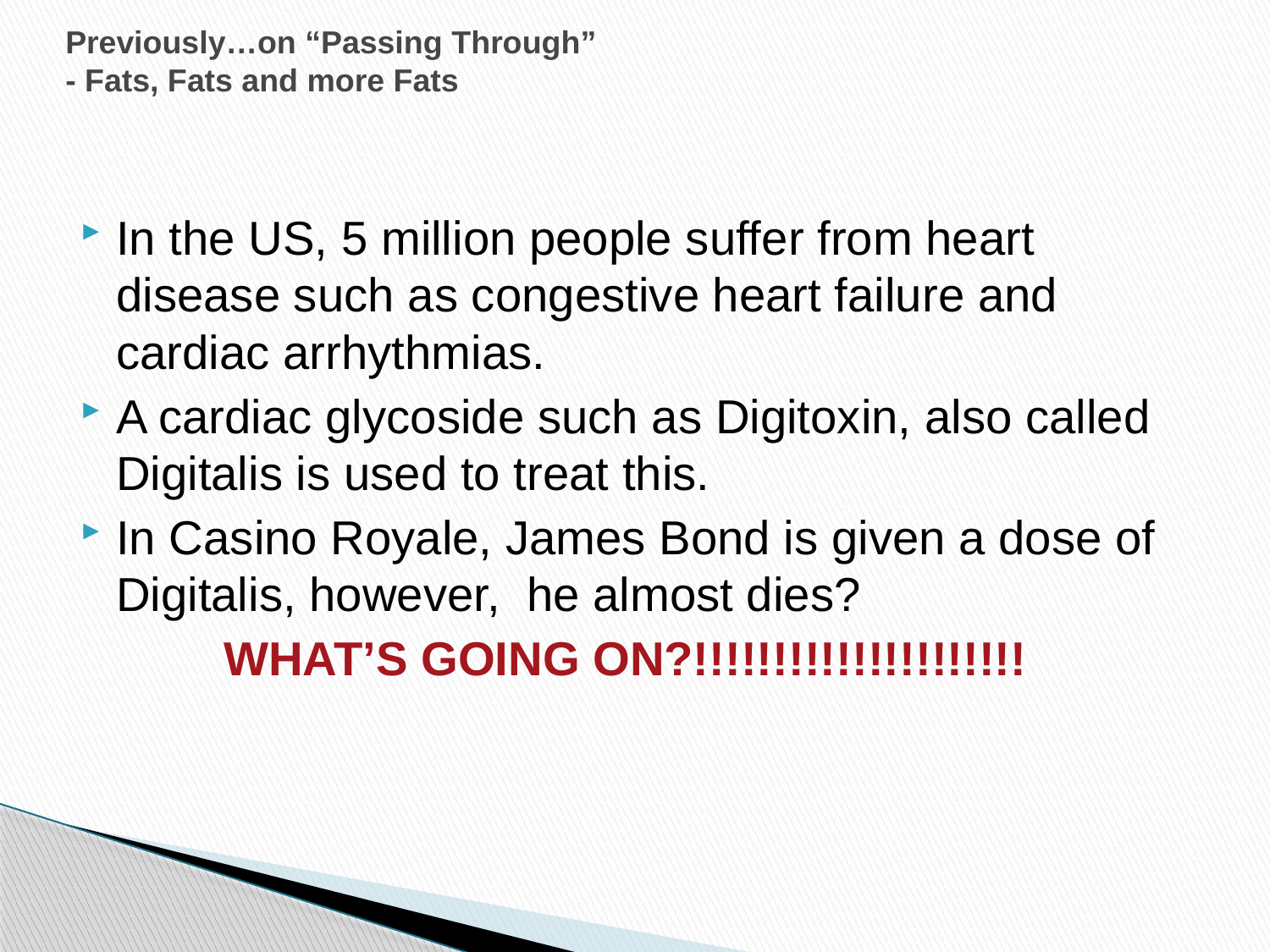

# Previously…on “Passing Through” - Fats, Fats and more Fats
In the US, 5 million people suffer from heart disease such as congestive heart failure and cardiac arrhythmias.
A cardiac glycoside such as Digitoxin, also called Digitalis is used to treat this.
In Casino Royale, James Bond is given a dose of Digitalis, however,  he almost dies?
WHAT’S GOING ON?!!!!!!!!!!!!!!!!!!!!!